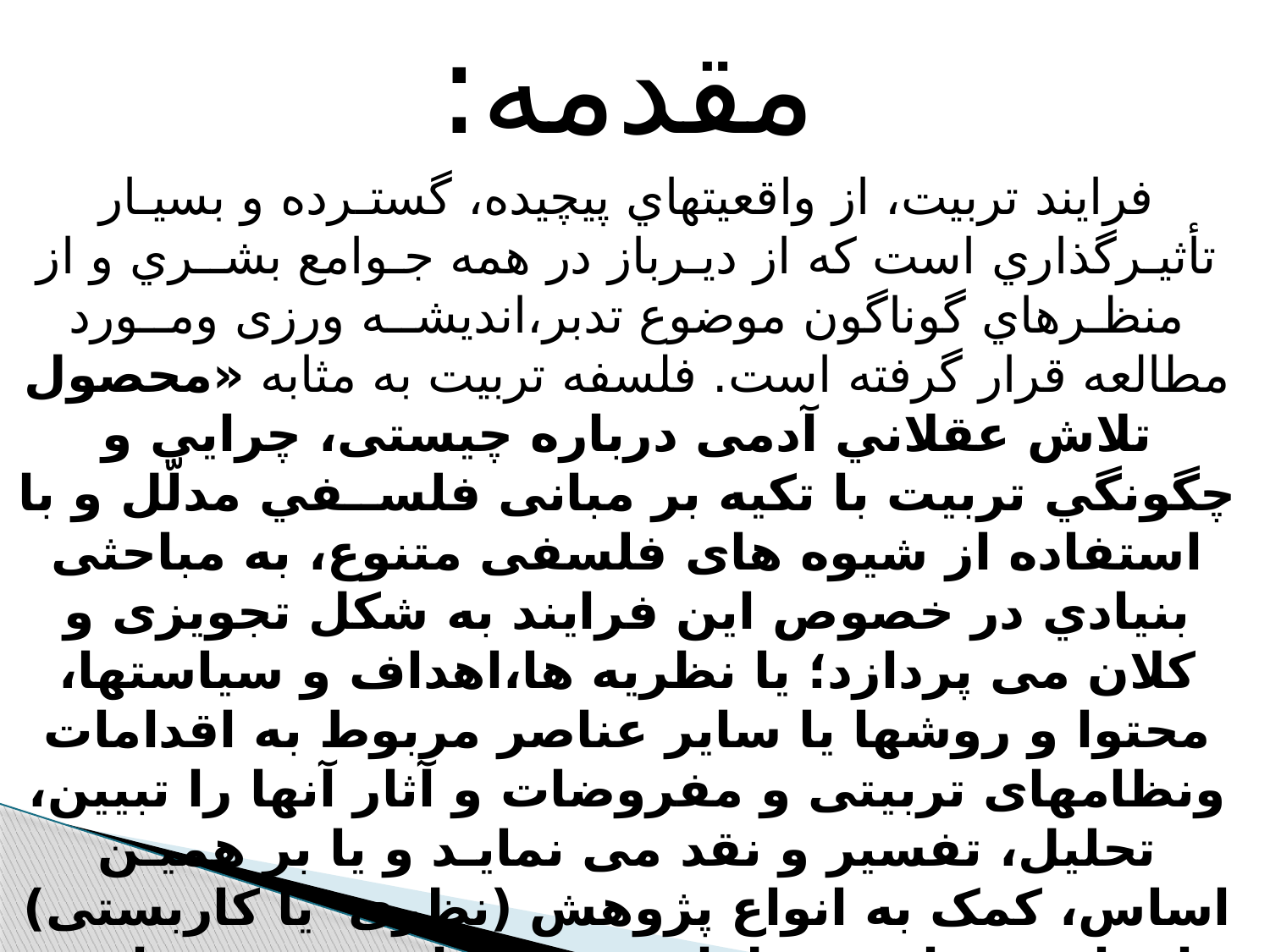

مقدمه:
فرايند تربيت، از واقعيتهاي پيچيده، گستـرده و بسيـار تأثيـرگذاري است كه از ديـرباز در همه جـوامع بشــري و از منظـرهاي گوناگون موضوع تدبر،انديشــه ورزی ومــورد مطالعه قرار گرفته است. فلسفه تربیت به مثابه «محصول تلاش عقلاني آدمی درباره چیستی، چرايي و چگونگي تربيت با تكيه بر مبانی فلســفي مدلّل و با استفاده از شيوه های فلسفی متنوع، به مباحثی بنيادي در خصوص اين فرايند به شکل تجويزی و کلان می پردازد؛ یا نظریه ها،اهداف و سياستها، محتوا و روشها يا ساير عناصر مربوط به اقدامات ونظامهای تربيتی و مفروضات و آثار آنها را تبيين، تحليل، تفسير و نقد می نمايـد و يا بر هميـن اساس، کمک به انواع پژوهش (نظری  يا کاربستی) را برای پـردازش، طراحـی و ابـداع چنيـن مـواردی را در دستور کار قرار می دهد.»